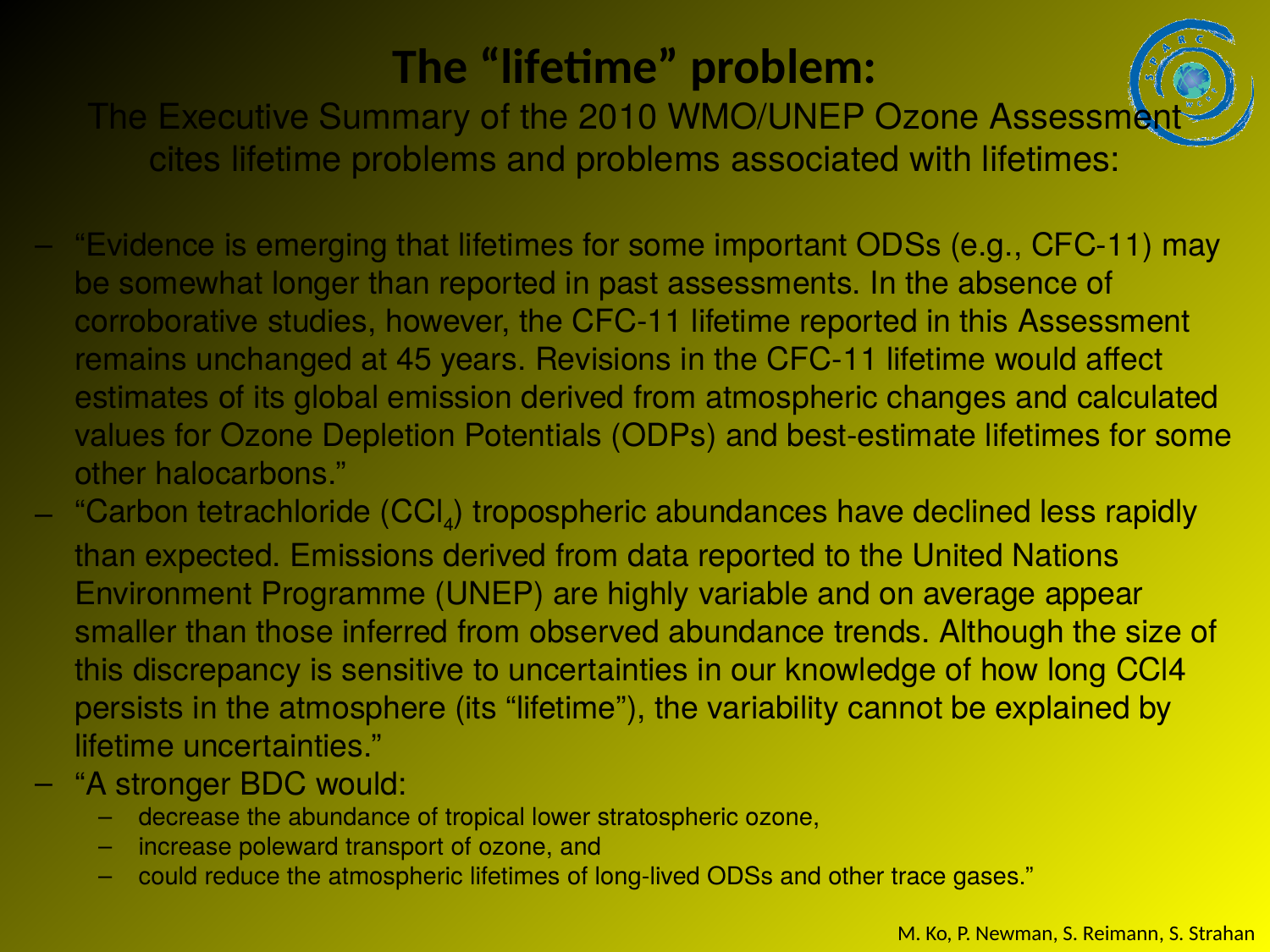

# The “lifetime” problem: The Executive Summary of the 2010 WMO/UNEP Ozone Assessment cites lifetime problems and problems associated with lifetimes:
“Evidence is emerging that lifetimes for some important ODSs (e.g., CFC-11) may be somewhat longer than reported in past assessments. In the absence of corroborative studies, however, the CFC-11 lifetime reported in this Assessment remains unchanged at 45 years. Revisions in the CFC-11 lifetime would affect estimates of its global emission derived from atmospheric changes and calculated values for Ozone Depletion Potentials (ODPs) and best-estimate lifetimes for some other halocarbons.”
“Carbon tetrachloride (CCl4) tropospheric abundances have declined less rapidly than expected. Emissions derived from data reported to the United Nations Environment Programme (UNEP) are highly variable and on average appear smaller than those inferred from observed abundance trends. Although the size of this discrepancy is sensitive to uncertainties in our knowledge of how long CCl4 persists in the atmosphere (its “lifetime”), the variability cannot be explained by lifetime uncertainties.”
“A stronger BDC would:
decrease the abundance of tropical lower stratospheric ozone,
increase poleward transport of ozone, and
could reduce the atmospheric lifetimes of long-lived ODSs and other trace gases.”